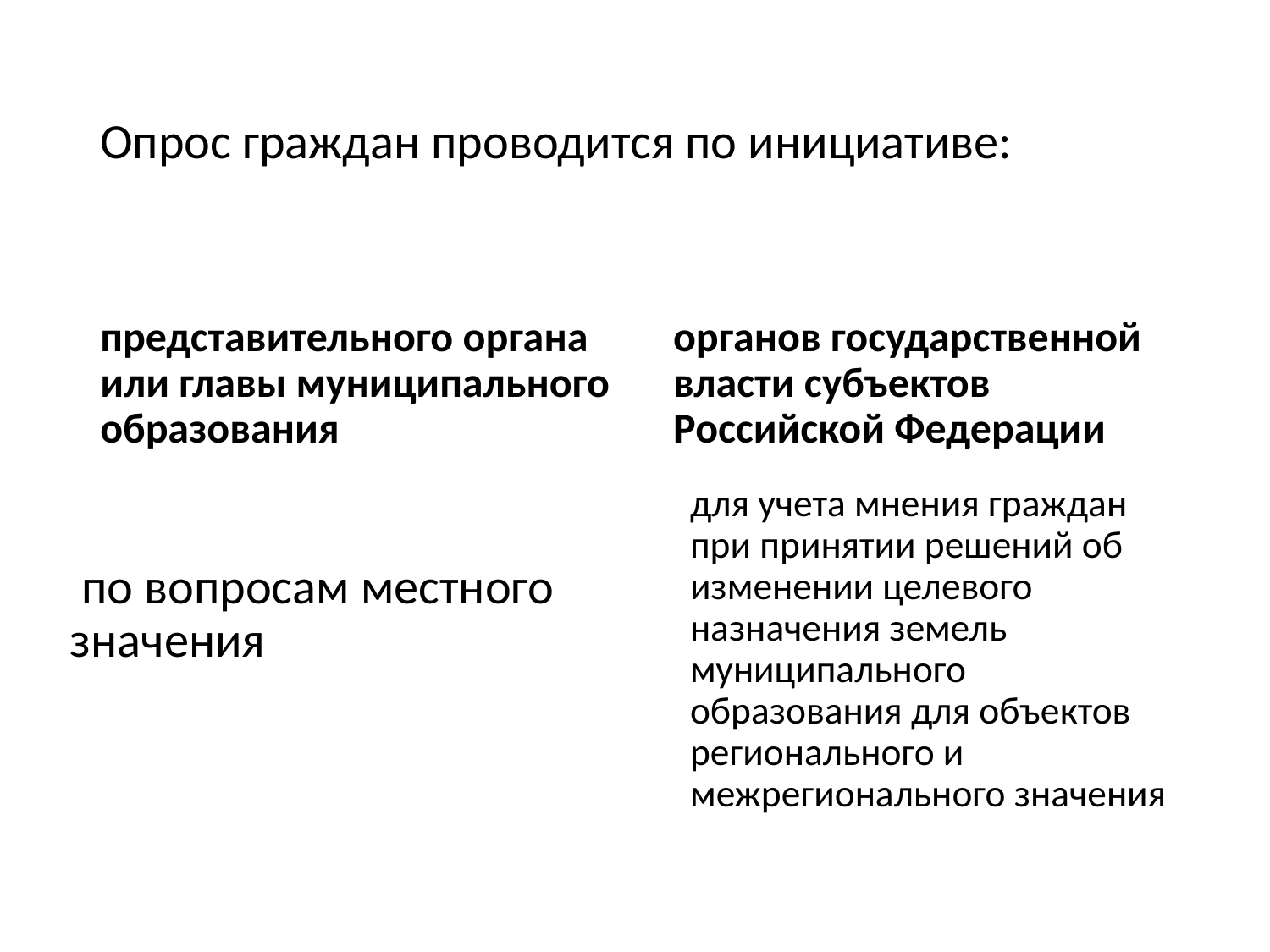

# Опрос граждан проводится по инициативе:
представительного органа или главы муниципального образования
органов государственной власти субъектов Российской Федерации
для учета мнения граждан при принятии решений об изменении целевого назначения земель муниципального образования для объектов регионального и межрегионального значения

 по вопросам местного значения